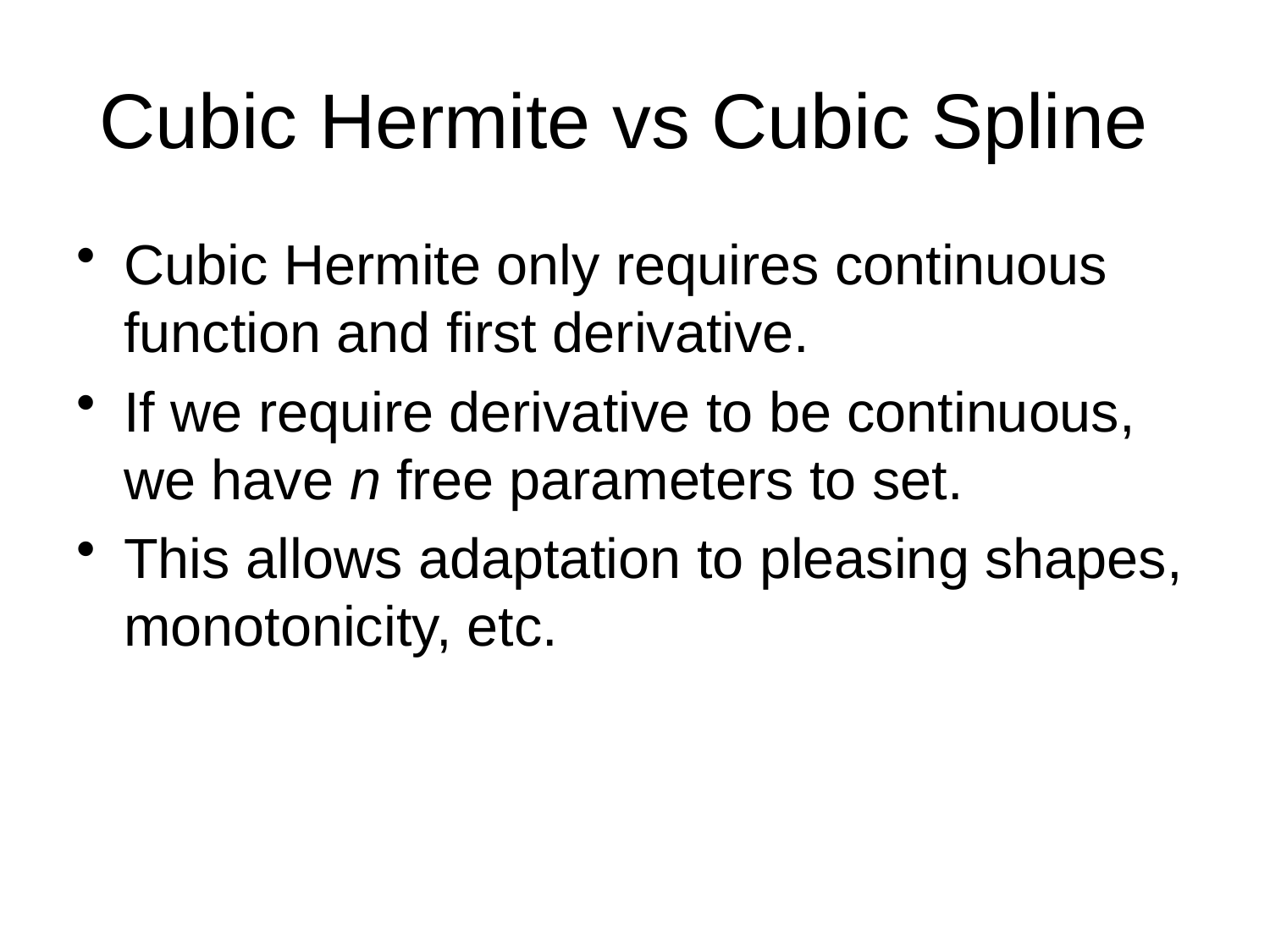

# Cubic Hermite vs Cubic Spline
Cubic Hermite only requires continuous function and first derivative.
If we require derivative to be continuous, we have n free parameters to set.
This allows adaptation to pleasing shapes, monotonicity, etc.